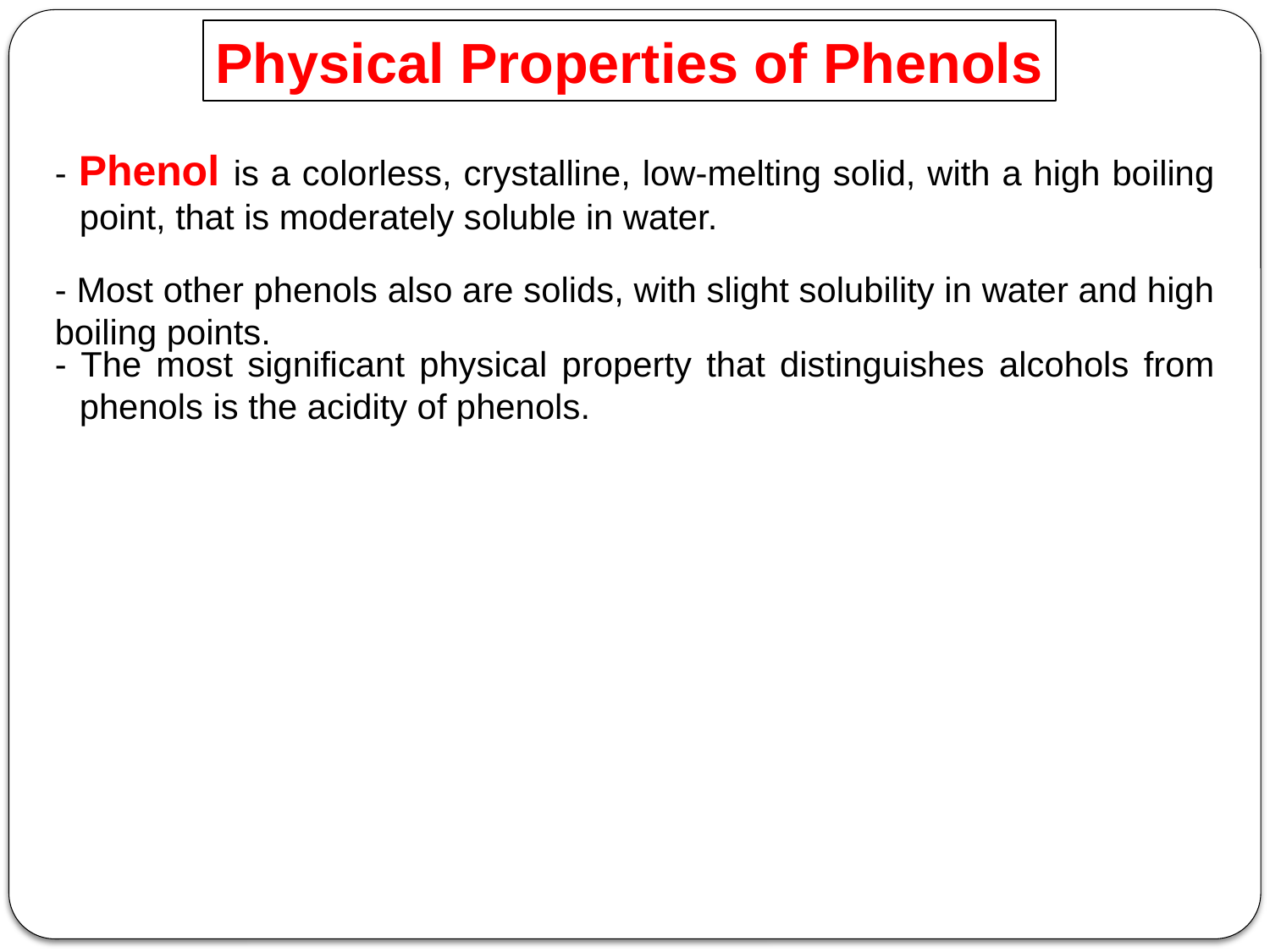

Physical Properties of Phenols
- Phenol is a colorless, crystalline, low-melting solid, with a high boiling point, that is moderately soluble in water.
- Most other phenols also are solids, with slight solubility in water and high boiling points.
- The most significant physical property that distinguishes alcohols from phenols is the acidity of phenols.